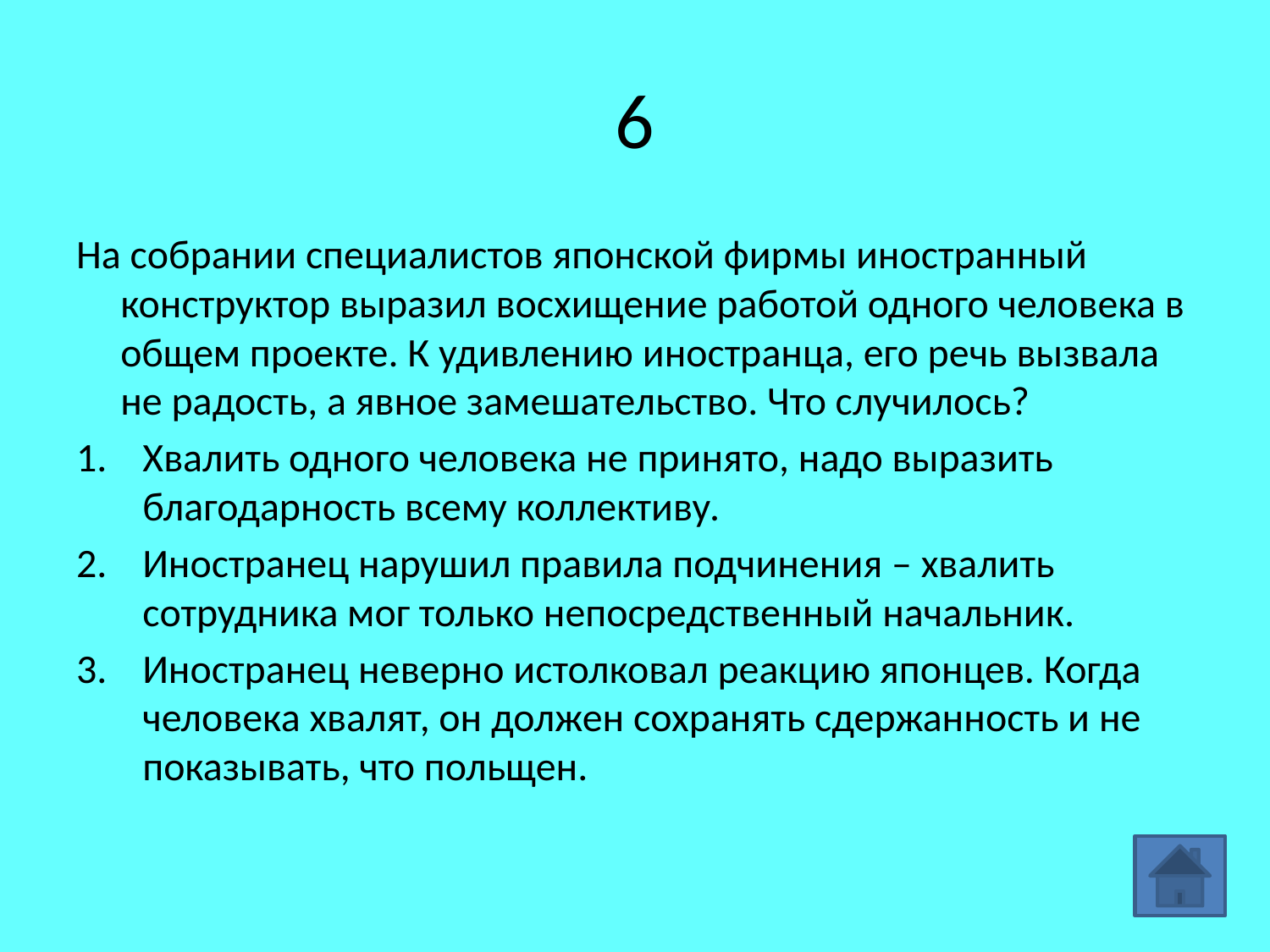

# 6
На собрании специалистов японской фирмы иностранный конструктор выразил восхищение работой одного человека в общем проекте. К удивлению иностранца, его речь вызвала не радость, а явное замешательство. Что случилось?
Хвалить одного человека не принято, надо выразить благодарность всему коллективу.
Иностранец нарушил правила подчинения – хвалить сотрудника мог только непосредственный начальник.
Иностранец неверно истолковал реакцию японцев. Когда человека хвалят, он должен сохранять сдержанность и не показывать, что польщен.